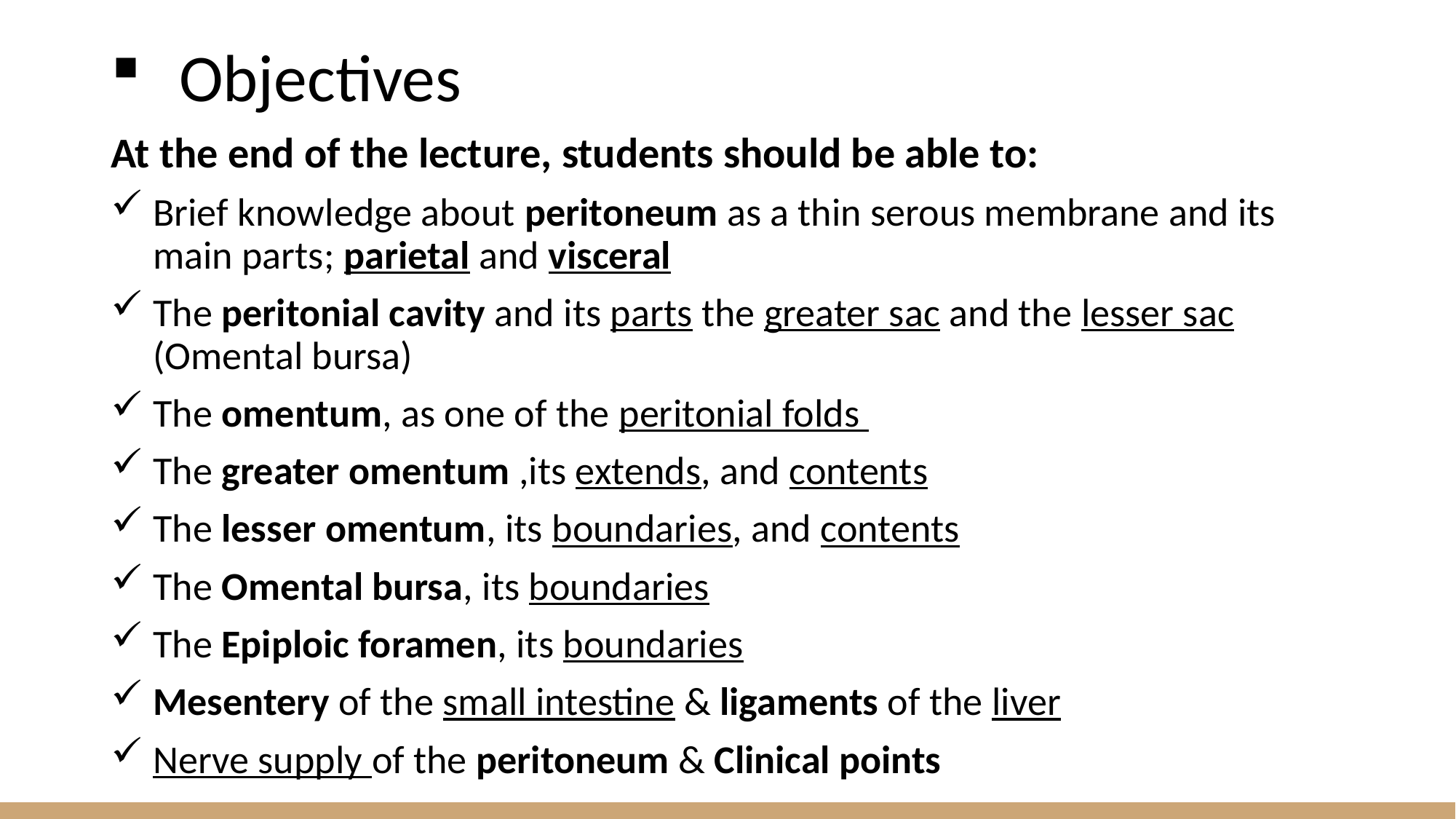

# Objectives
At the end of the lecture, students should be able to:
Brief knowledge about peritoneum as a thin serous membrane and its main parts; parietal and visceral
The peritonial cavity and its parts the greater sac and the lesser sac (Omental bursa)
The omentum, as one of the peritonial folds
The greater omentum ,its extends, and contents
The lesser omentum, its boundaries, and contents
The Omental bursa, its boundaries
The Epiploic foramen, its boundaries
Mesentery of the small intestine & ligaments of the liver
Nerve supply of the peritoneum & Clinical points